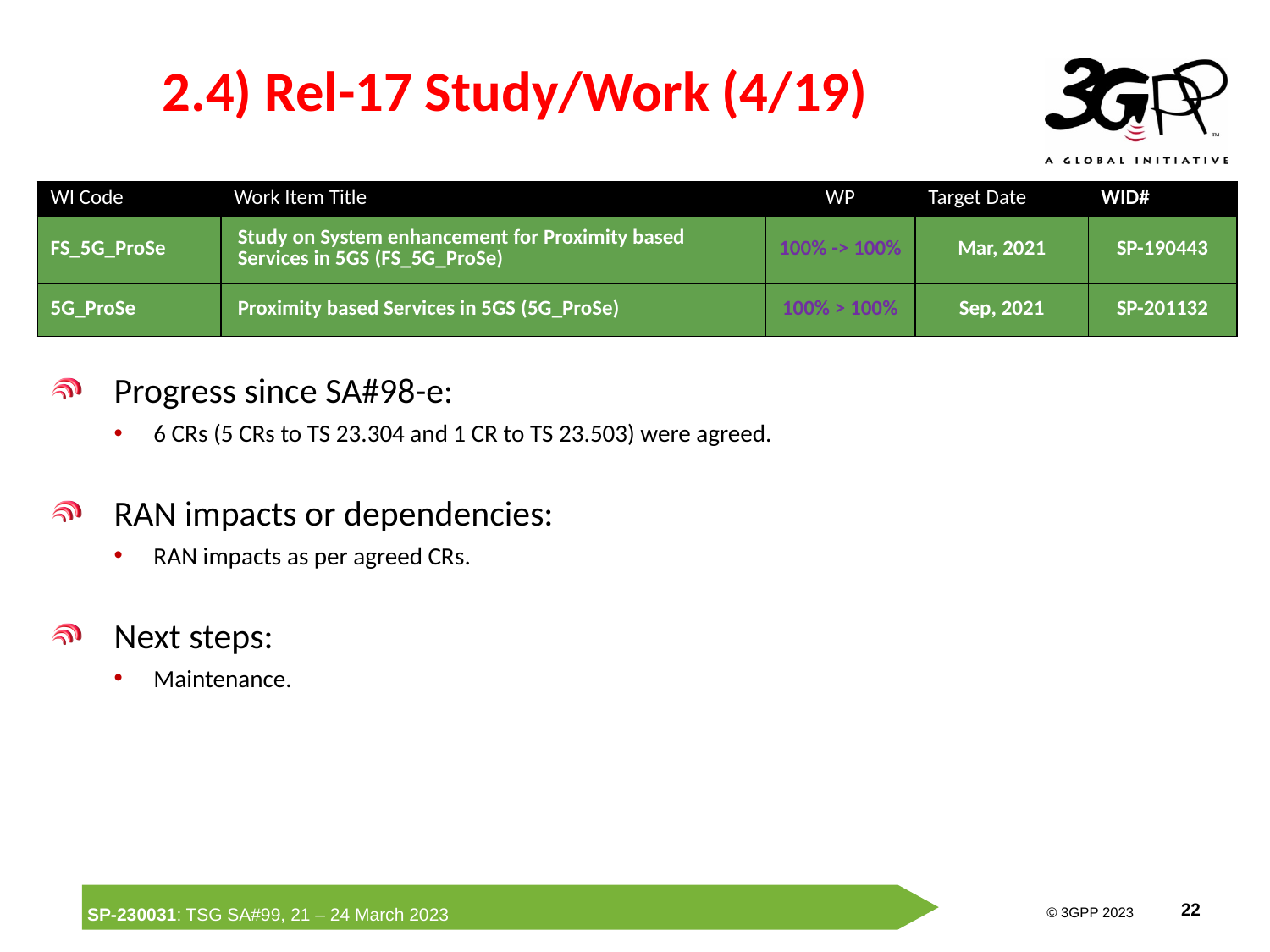

# 2.4) Rel-17 Study/Work (4/19)
| WI Code | Work Item Title | WP | Target Date | WID# |
| --- | --- | --- | --- | --- |
| FS\_5G\_ProSe | Study on System enhancement for Proximity based Services in 5GS (FS\_5G\_ProSe) | 100% -> 100% | Mar, 2021 | SP-190443 |
| 5G\_ProSe | Proximity based Services in 5GS (5G\_ProSe) | 100% > 100% | Sep, 2021 | SP-201132 |
Progress since SA#98-e:
6 CRs (5 CRs to TS 23.304 and 1 CR to TS 23.503) were agreed.

RAN impacts or dependencies:
RAN impacts as per agreed CRs.

Next steps:
Maintenance.